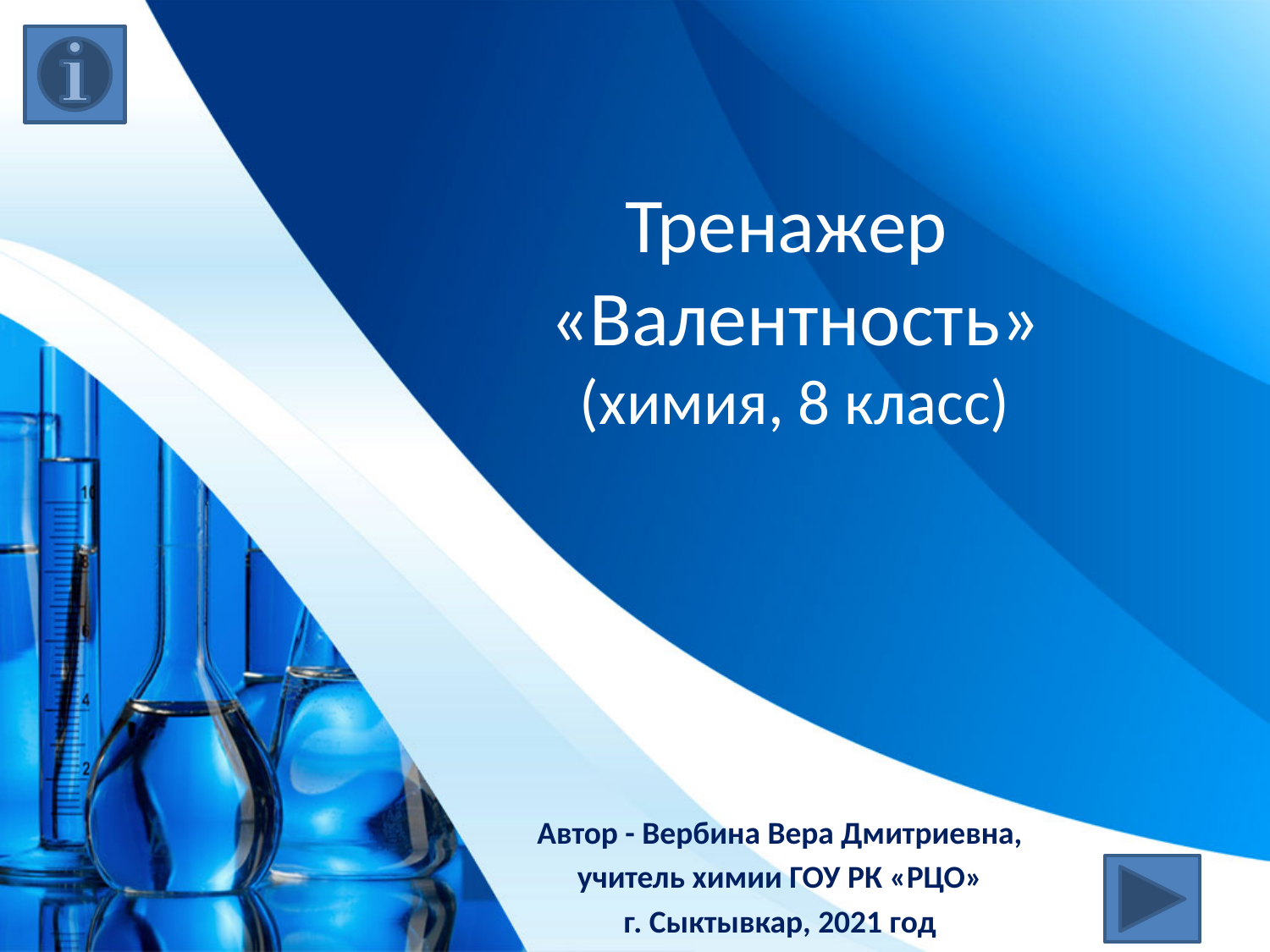

# Тренажер «Валентность» (химия, 8 класс)
Автор - Вербина Вера Дмитриевна,
учитель химии ГОУ РК «РЦО»
г. Сыктывкар, 2021 год